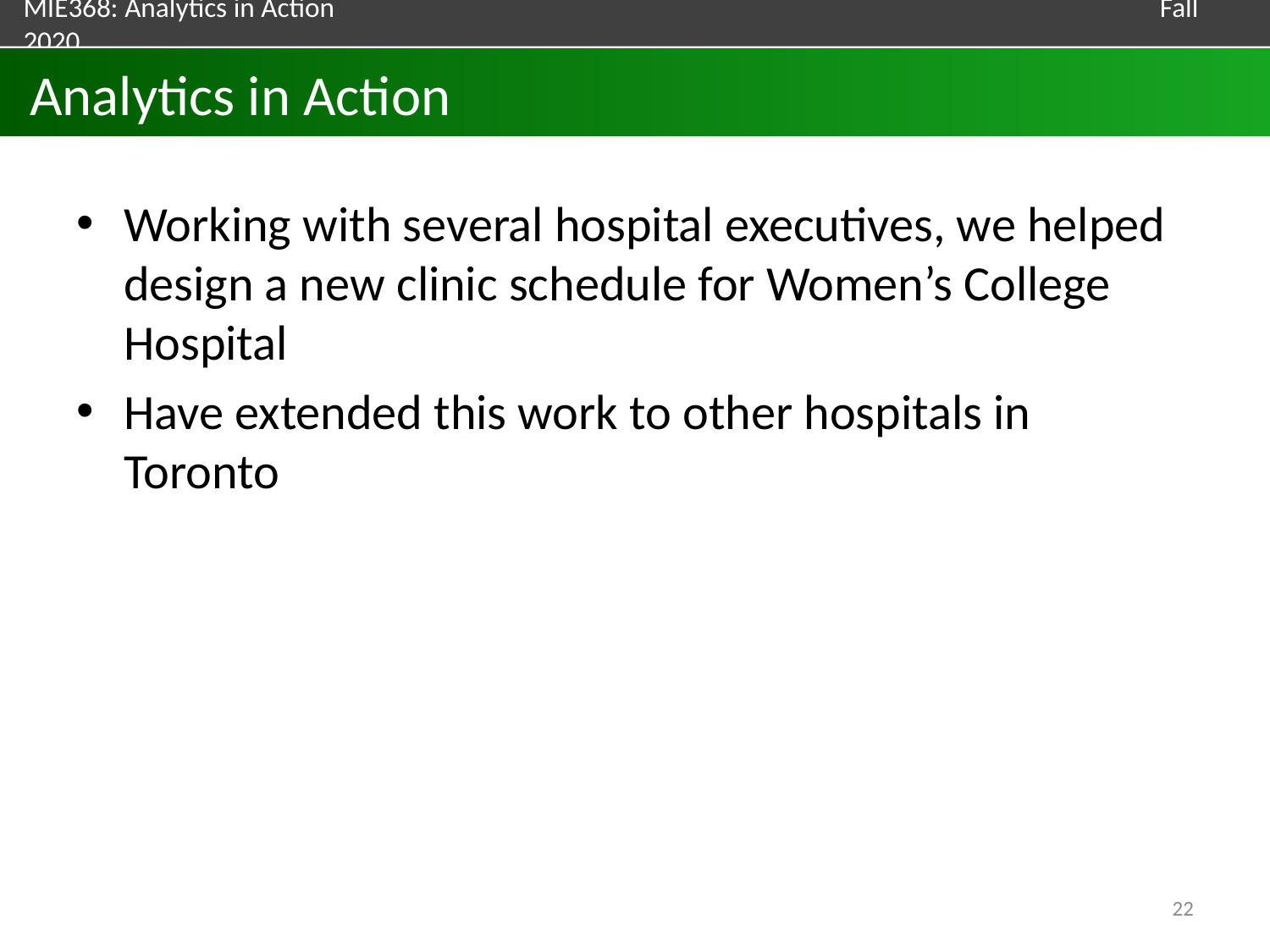

# Analytics in Action
Working with several hospital executives, we helped design a new clinic schedule for Women’s College Hospital
Have extended this work to other hospitals in Toronto

22